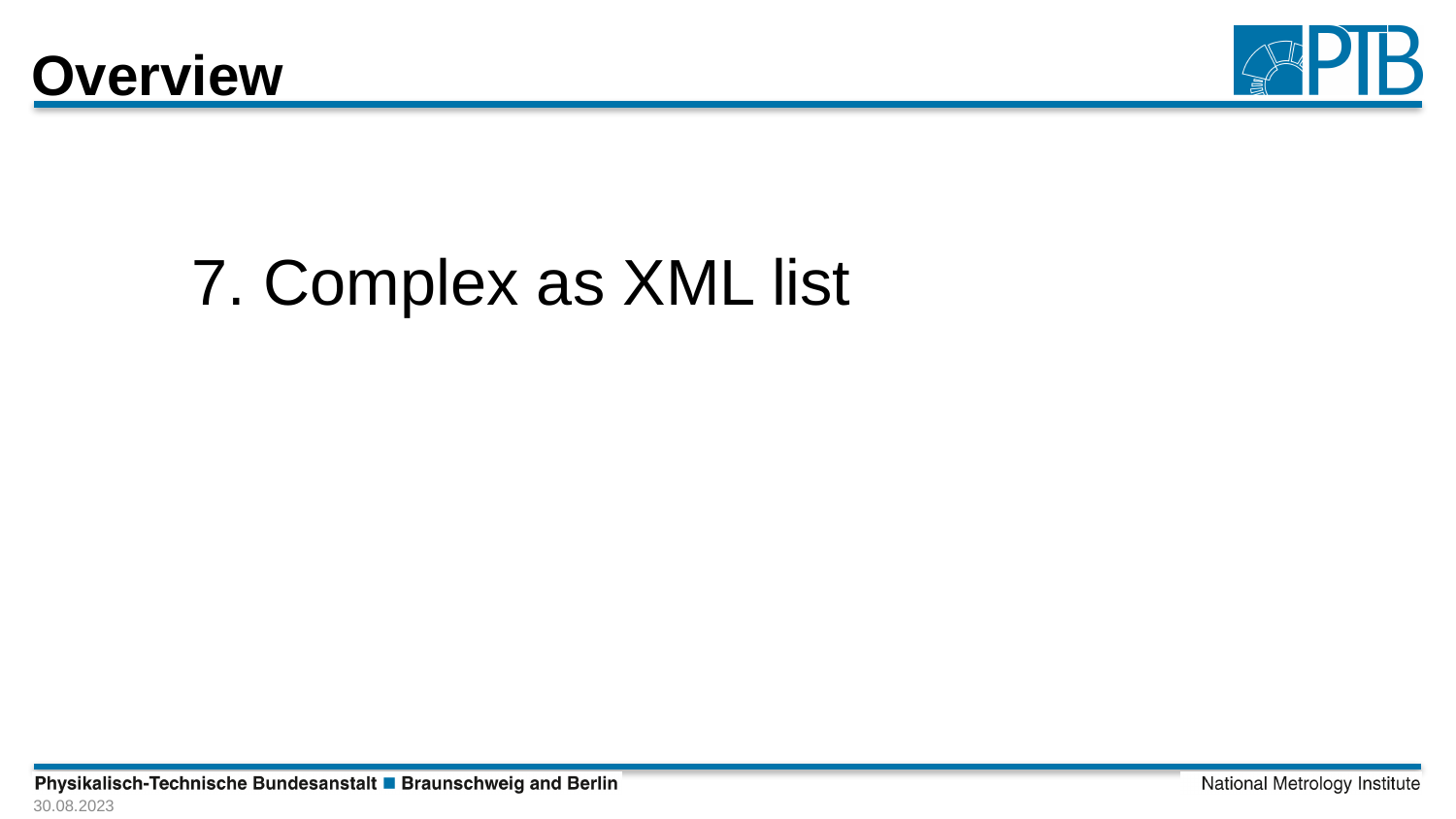

# Overview
7. Complex as XML list

30.08.2023